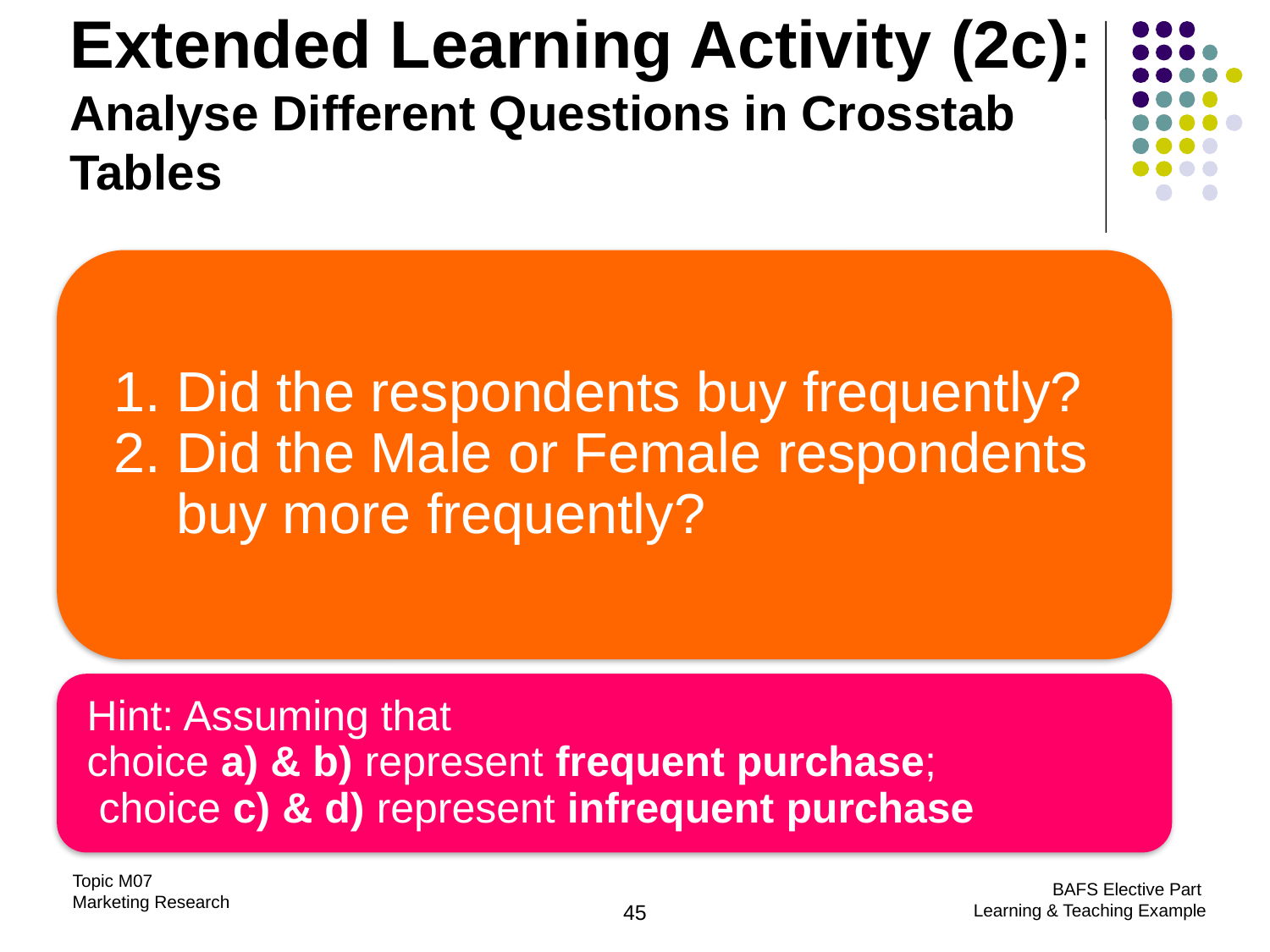

Extended Learning Activity (2c): Analyse Different Questions in Crosstab Tables
1. Did the respondents buy frequently?
2. Did the Male or Female respondents
    buy more frequently?
Hint: Assuming that
choice a) & b) represent frequent purchase;
 choice c) & d) represent infrequent purchase

45